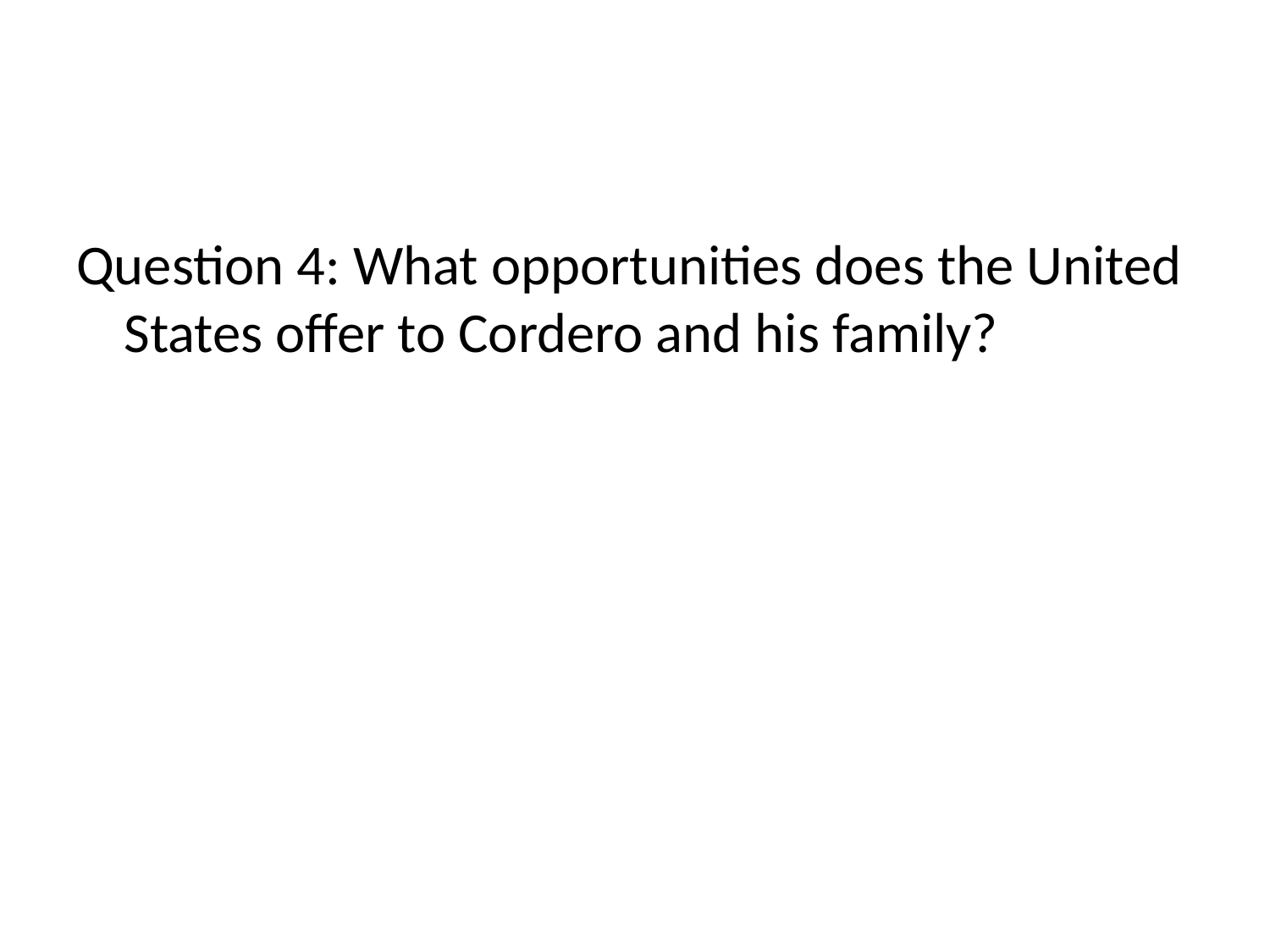

#
Question 4: What opportunities does the United States offer to Cordero and his family?